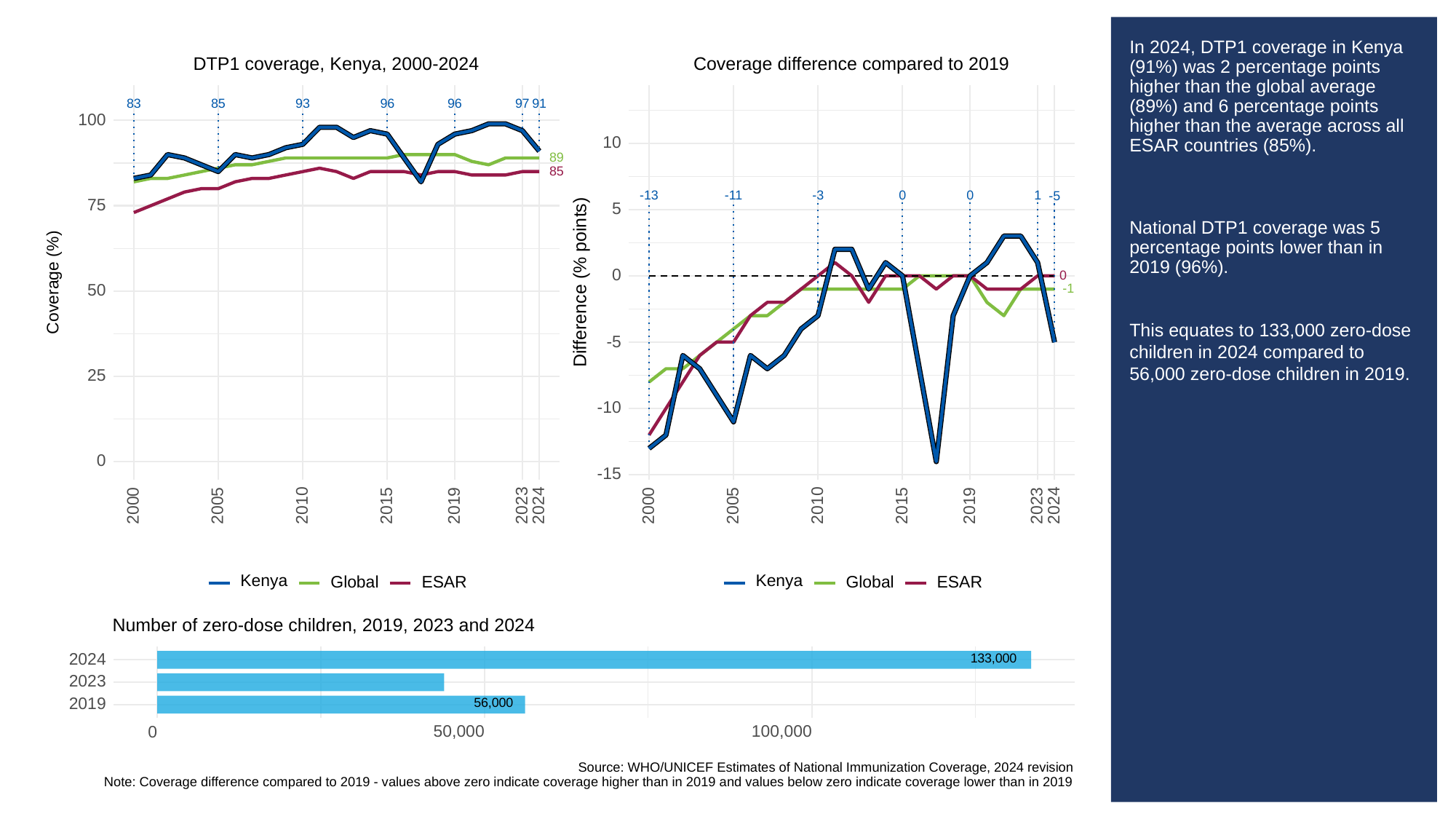

# In 2024, DTP1 coverage in Kenya (91%) was 2 percentage points higher than the global average (89%) and 6 percentage points higher than the average across all ESAR countries (85%).

National DTP1 coverage was 5 percentage points lower than in 2019 (96%).

This equates to 133,000 zero-dose children in 2024 compared to 56,000 zero-dose children in 2019.

Coverage difference compared to 2019
DTP1 coverage, Kenya, 2000-2024

83
93
85
96
96
97
91

100

10

89

85

-13
-3
0
0
-11
1
-5
75

5

0
0
Difference (% points)
Coverage (%)

-1
50

-5

25

-10

0

-15

2023
2023
2000
2005
2010
2015
2019
2024
2000
2005
2010
2015
2019
2024
Kenya
Kenya
Global
ESAR
Global
ESAR

Number of zero-dose children, 2019, 2023 and 2024

133,000
2024

2023

56,000
2019

50,000
100,000
0
Source: WHO/UNICEF Estimates of National Immunization Coverage, 2024 revision
Note: Coverage difference compared to 2019 - values above zero indicate coverage higher than in 2019 and values below zero indicate coverage lower than in 2019